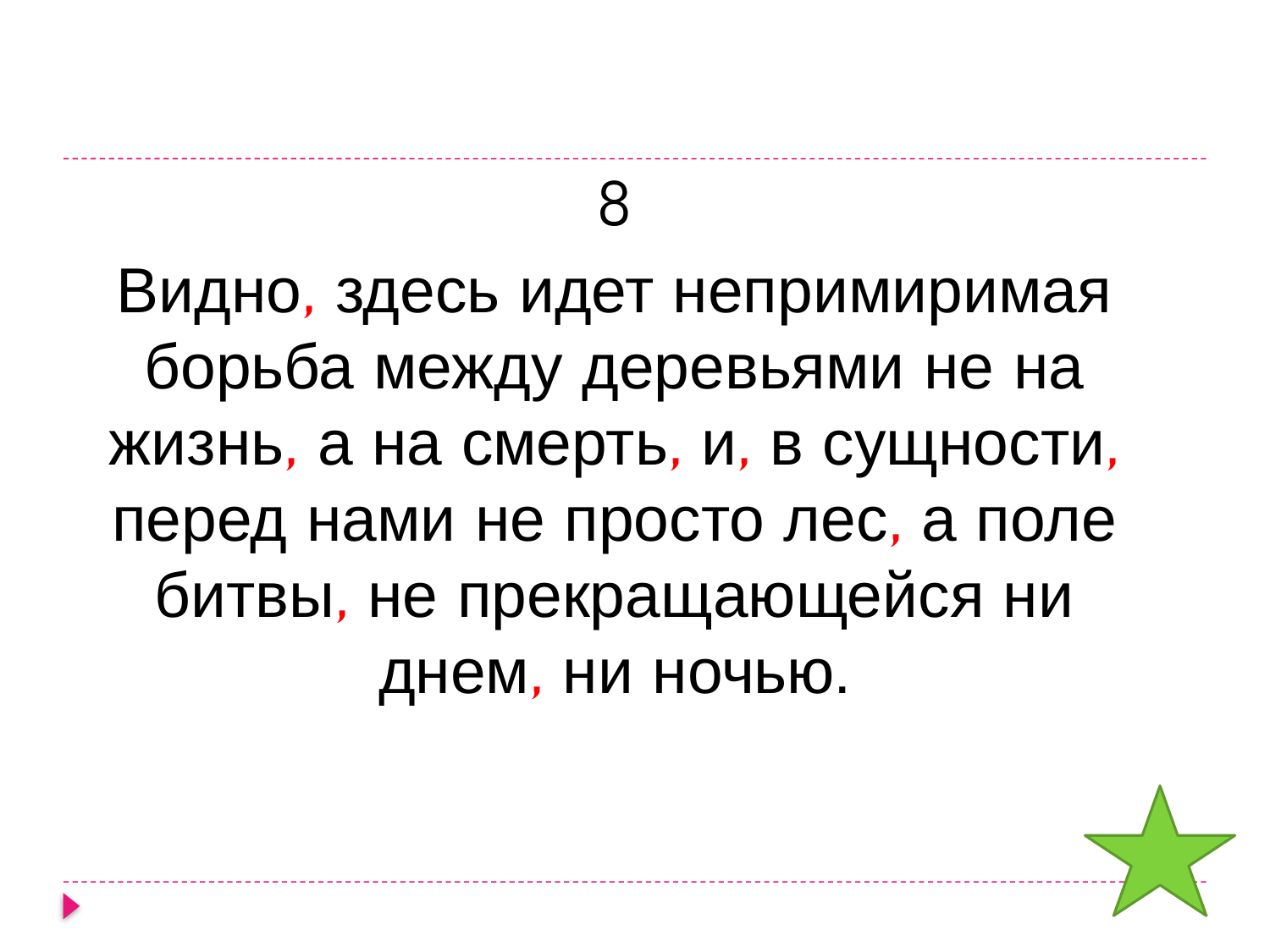

8
Видно, здесь идет непримиримая борьба между деревьями не на жизнь, а на смерть, и, в сущности, перед нами не просто лес, а поле битвы, не прекращающейся ни днем, ни ночью.